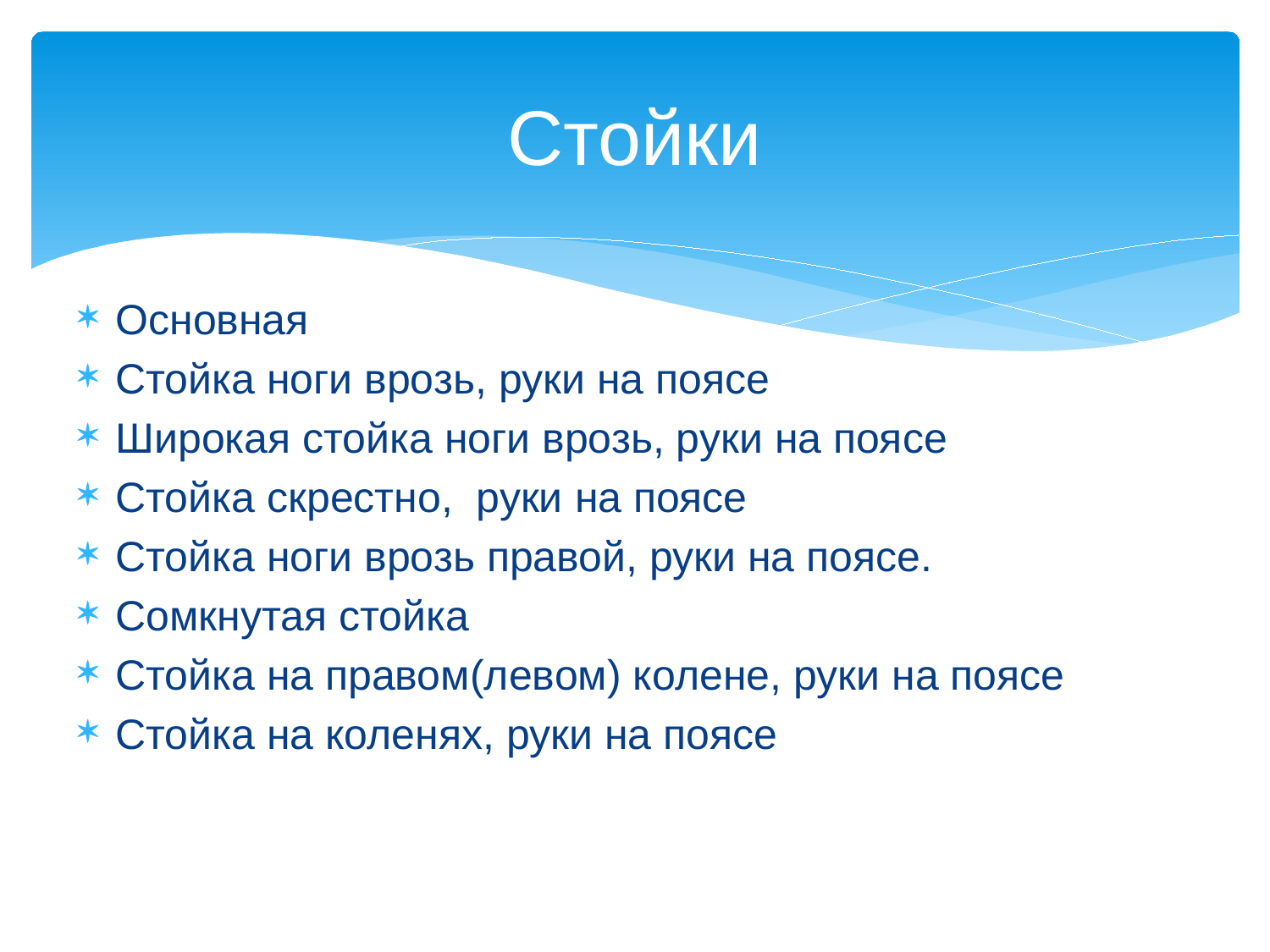

# Стойки
Основная
Стойка ноги врозь, руки на поясе
Широкая стойка ноги врозь, руки на поясе
Стойка скрестно,  руки на поясе
Стойка ноги врозь правой, руки на поясе.
Сомкнутая стойка
Стойка на правом(левом) колене, руки на поясе
Стойка на коленях, руки на поясе